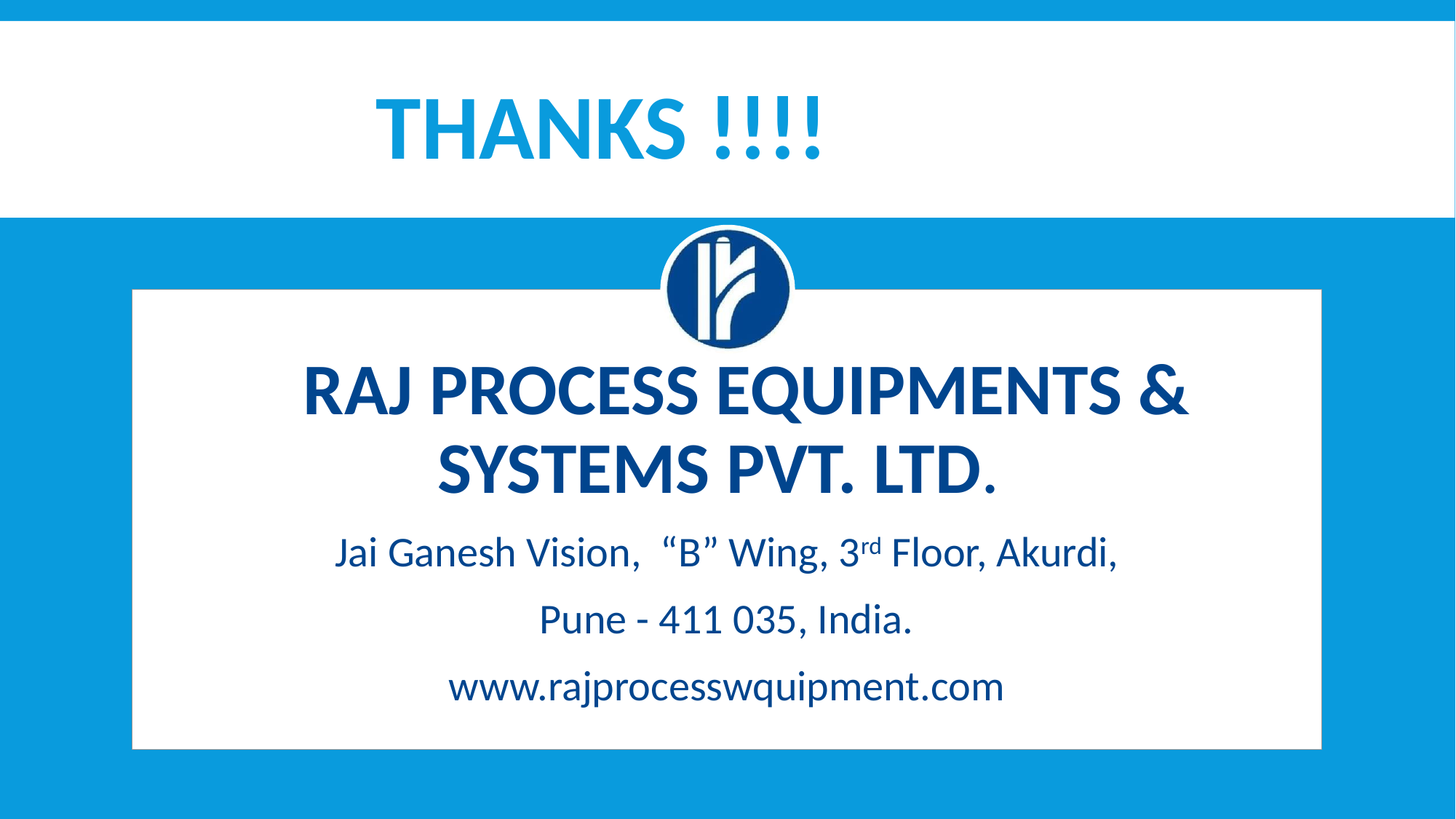

# THANKS !!!!

  RAJ PROCESS EQUIPMENTS & SYSTEMS PVT. LTD.
Jai Ganesh Vision,  “B” Wing, 3rd Floor, Akurdi,
Pune - 411 035, India.
www.rajprocesswquipment.com